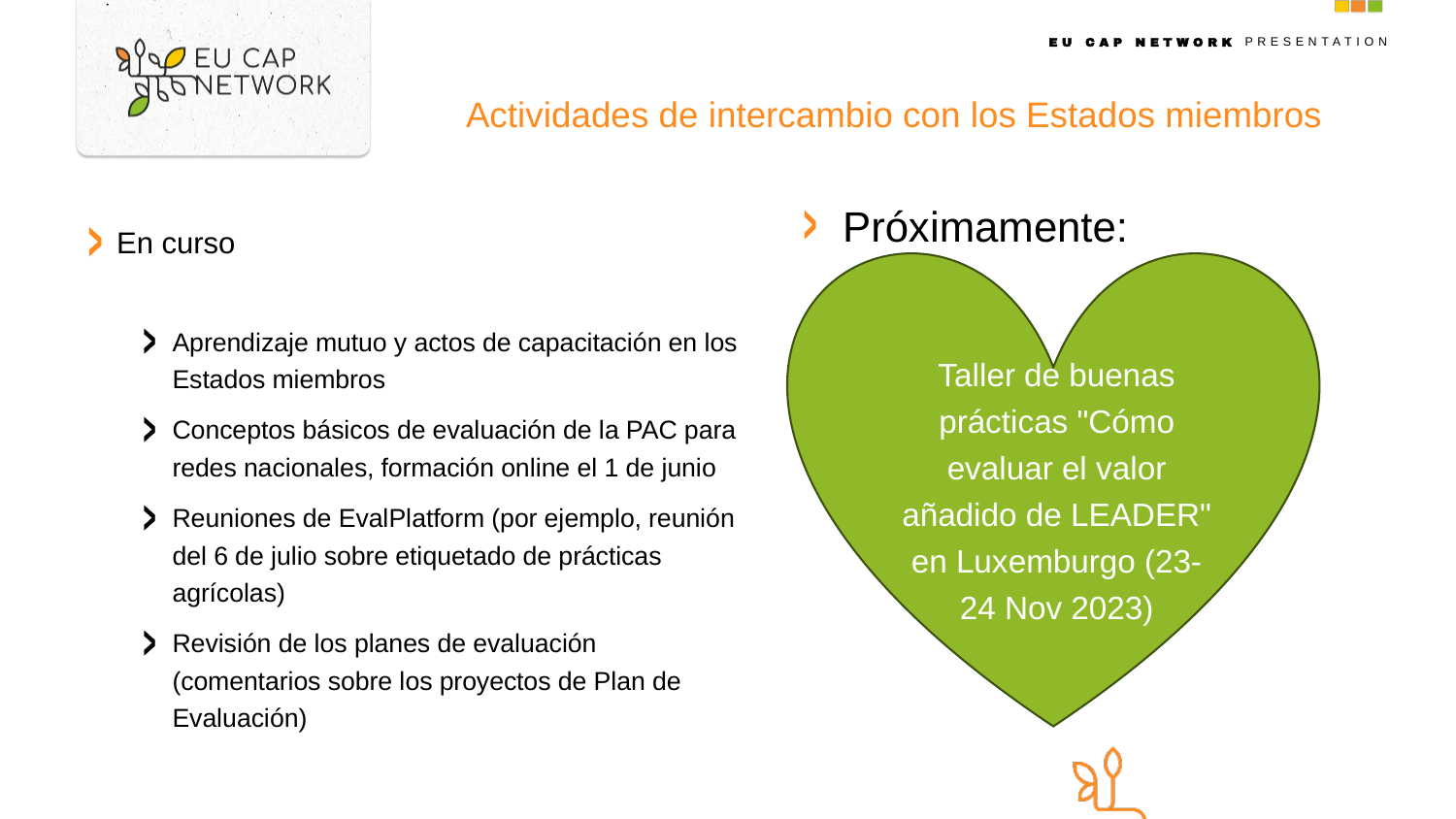

# Actividades de intercambio con los Estados miembros
Próximamente:
En curso

Aprendizaje mutuo y actos de capacitación en los Estados miembros
Conceptos básicos de evaluación de la PAC para redes nacionales, formación online el 1 de junio
Reuniones de EvalPlatform (por ejemplo, reunión del 6 de julio sobre etiquetado de prácticas agrícolas)
Revisión de los planes de evaluación (comentarios sobre los proyectos de Plan de Evaluación)

Taller de buenas prácticas "Cómo evaluar el valor añadido de LEADER" en Luxemburgo (23-24 Nov 2023)